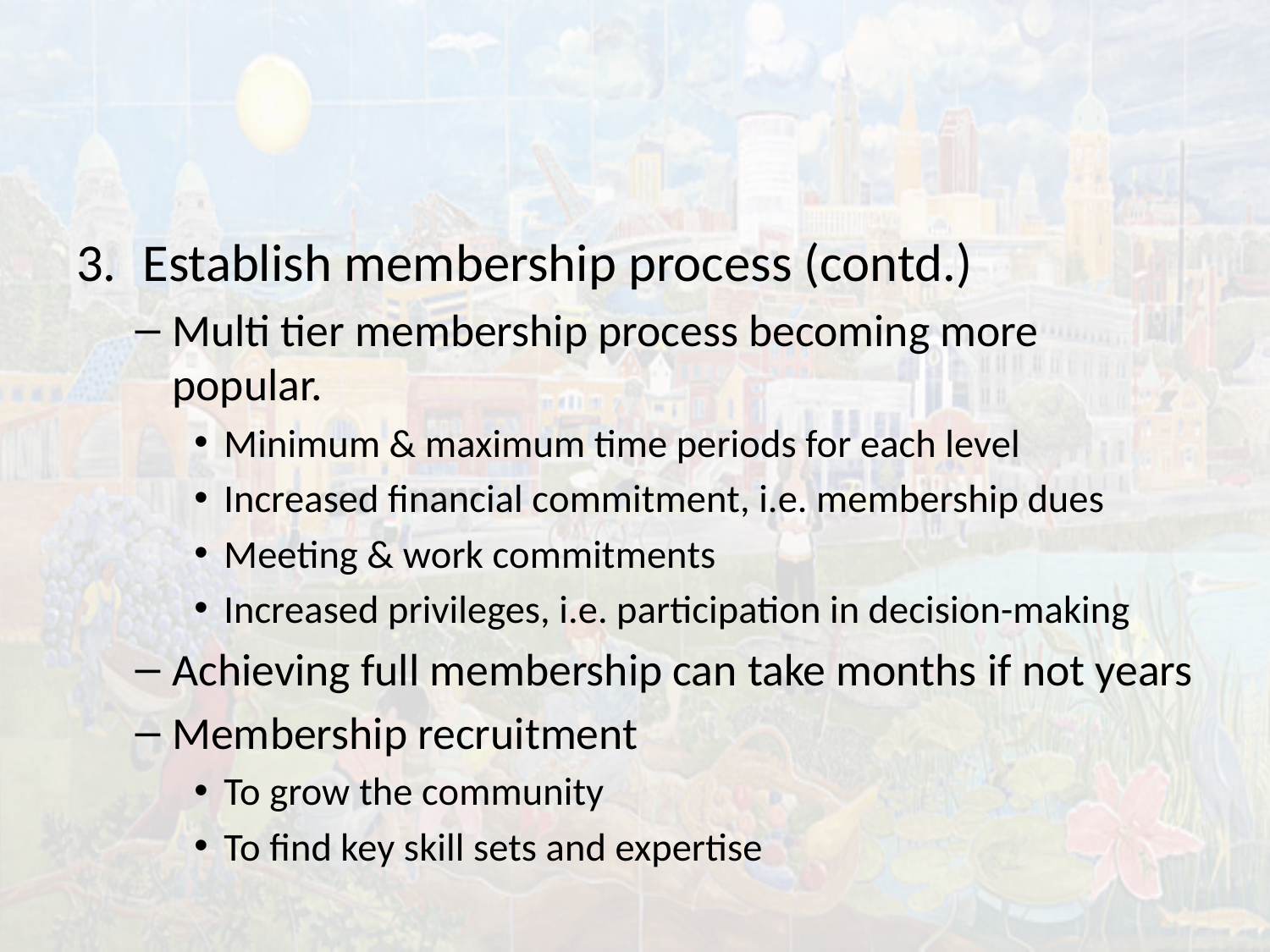

#
Establish membership process (contd.)
Multi tier membership process becoming more popular.
Minimum & maximum time periods for each level
Increased financial commitment, i.e. membership dues
Meeting & work commitments
Increased privileges, i.e. participation in decision-making
Achieving full membership can take months if not years
Membership recruitment
To grow the community
To find key skill sets and expertise